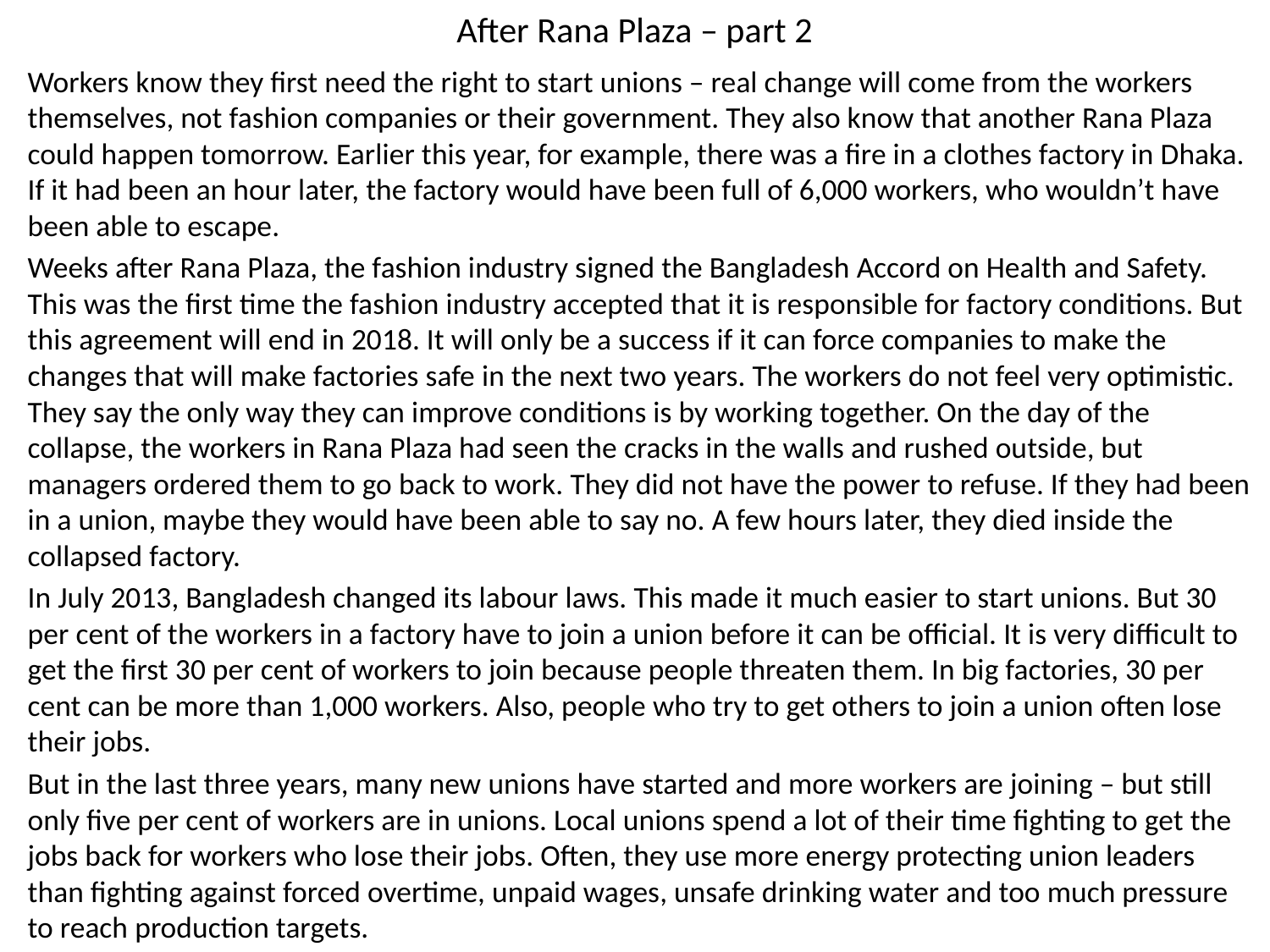

# After Rana Plaza – part 2
Workers know they first need the right to start unions – real change will come from the workers themselves, not fashion companies or their government. They also know that another Rana Plaza could happen tomorrow. Earlier this year, for example, there was a fire in a clothes factory in Dhaka. If it had been an hour later, the factory would have been full of 6,000 workers, who wouldn’t have been able to escape.
Weeks after Rana Plaza, the fashion industry signed the Bangladesh Accord on Health and Safety. This was the first time the fashion industry accepted that it is responsible for factory conditions. But this agreement will end in 2018. It will only be a success if it can force companies to make the changes that will make factories safe in the next two years. The workers do not feel very optimistic. They say the only way they can improve conditions is by working together. On the day of the collapse, the workers in Rana Plaza had seen the cracks in the walls and rushed outside, but managers ordered them to go back to work. They did not have the power to refuse. If they had been in a union, maybe they would have been able to say no. A few hours later, they died inside the collapsed factory.
In July 2013, Bangladesh changed its labour laws. This made it much easier to start unions. But 30 per cent of the workers in a factory have to join a union before it can be official. It is very difficult to get the first 30 per cent of workers to join because people threaten them. In big factories, 30 per cent can be more than 1,000 workers. Also, people who try to get others to join a union often lose their jobs.
But in the last three years, many new unions have started and more workers are joining – but still only five per cent of workers are in unions. Local unions spend a lot of their time fighting to get the jobs back for workers who lose their jobs. Often, they use more energy protecting union leaders than fighting against forced overtime, unpaid wages, unsafe drinking water and too much pressure to reach production targets.